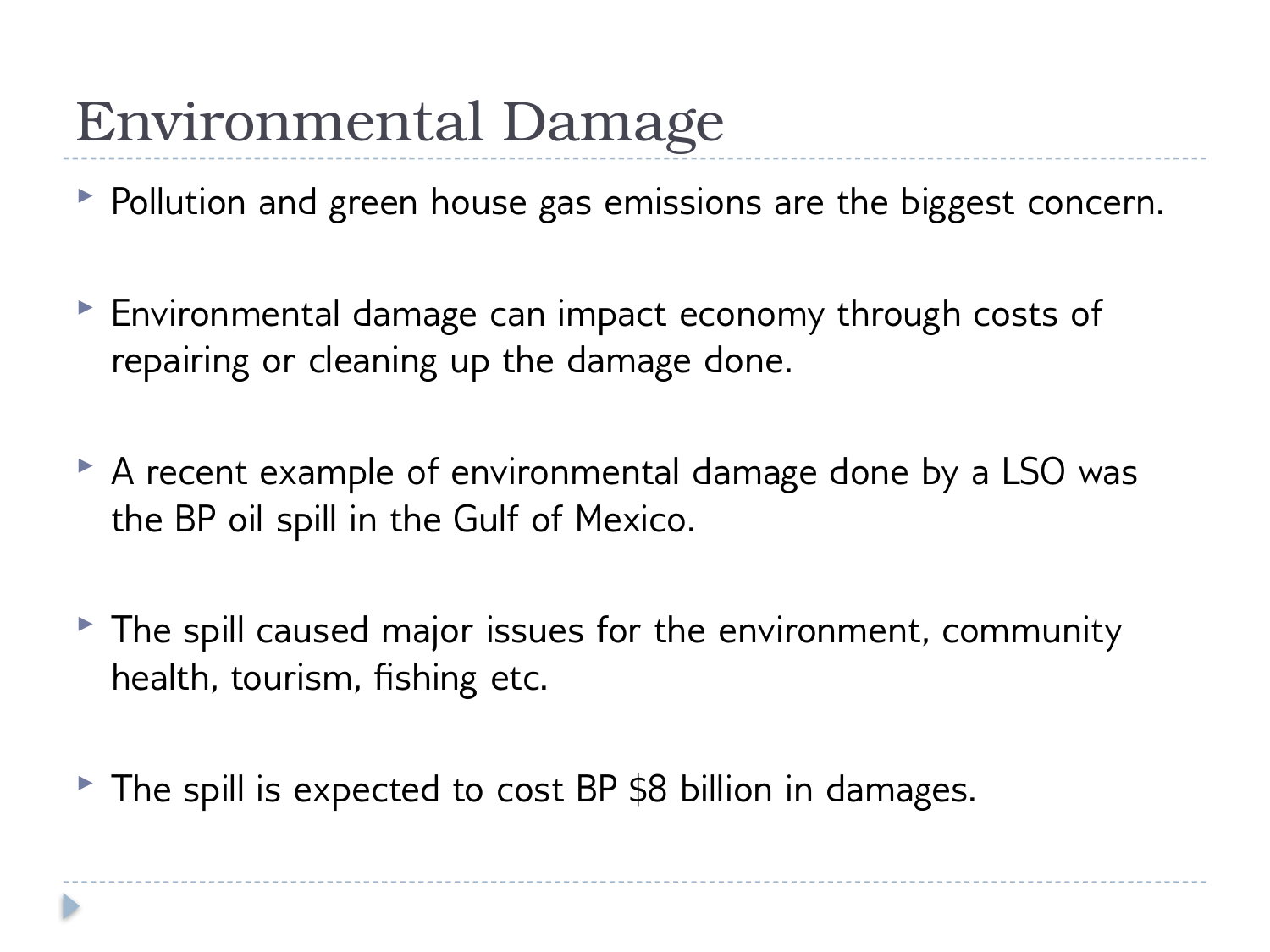

# Environmental Damage
Pollution and green house gas emissions are the biggest concern.

Environmental damage can impact economy through costs of repairing or cleaning up the damage done.

A recent example of environmental damage done by a LSO was the BP oil spill in the Gulf of Mexico.

The spill caused major issues for the environment, community health, tourism, fishing etc.

The spill is expected to cost BP $8 billion in damages.